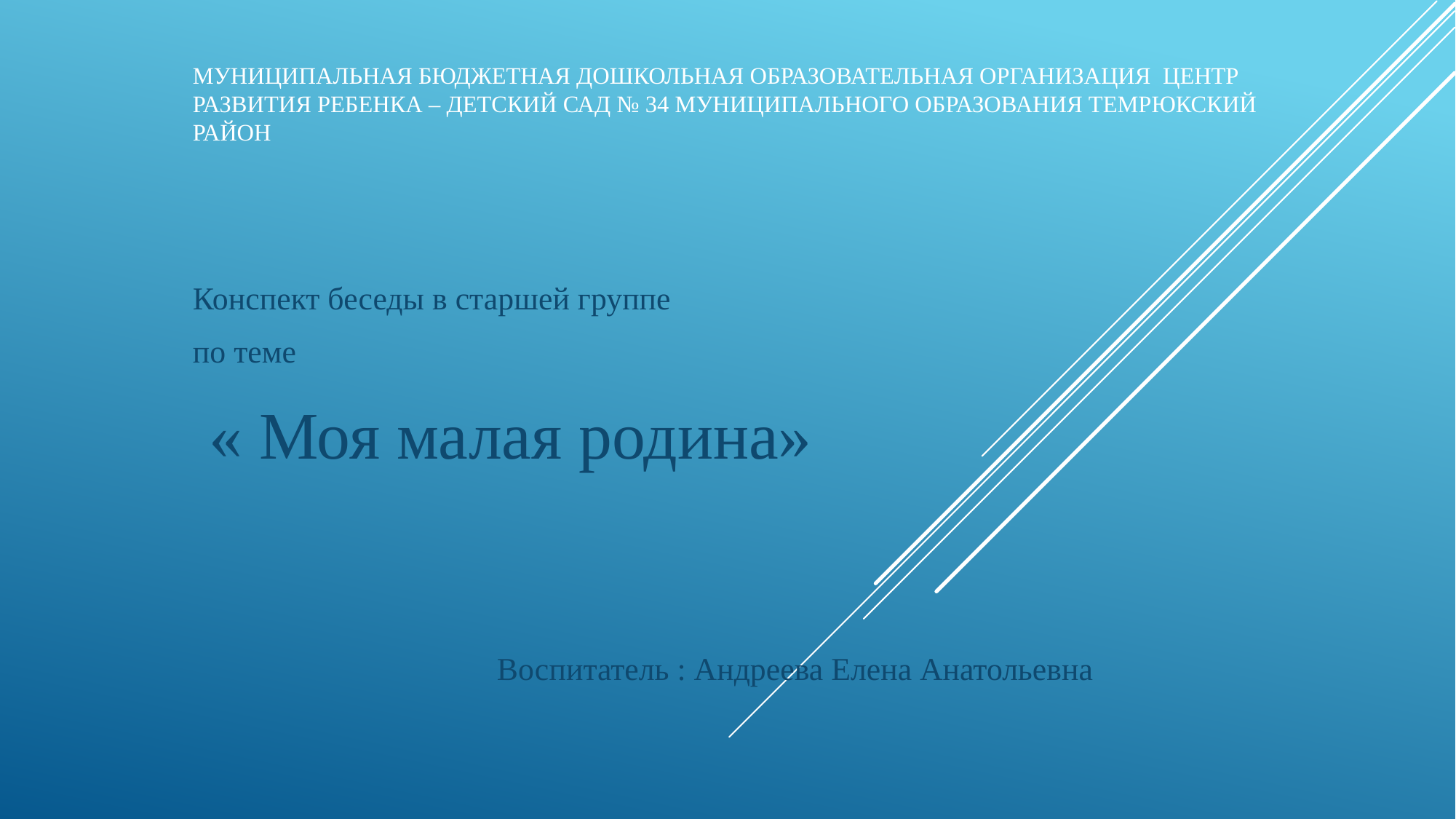

# Муниципальная бюджетная дошкольная образовательная организация  Центр развития ребенка – детский сад № 34 муниципального образования Темрюкский район

Конспект беседы в старшей группе
по теме
 « Моя малая родина»

                                      Воспитатель : Андреева Елена Анатольевна